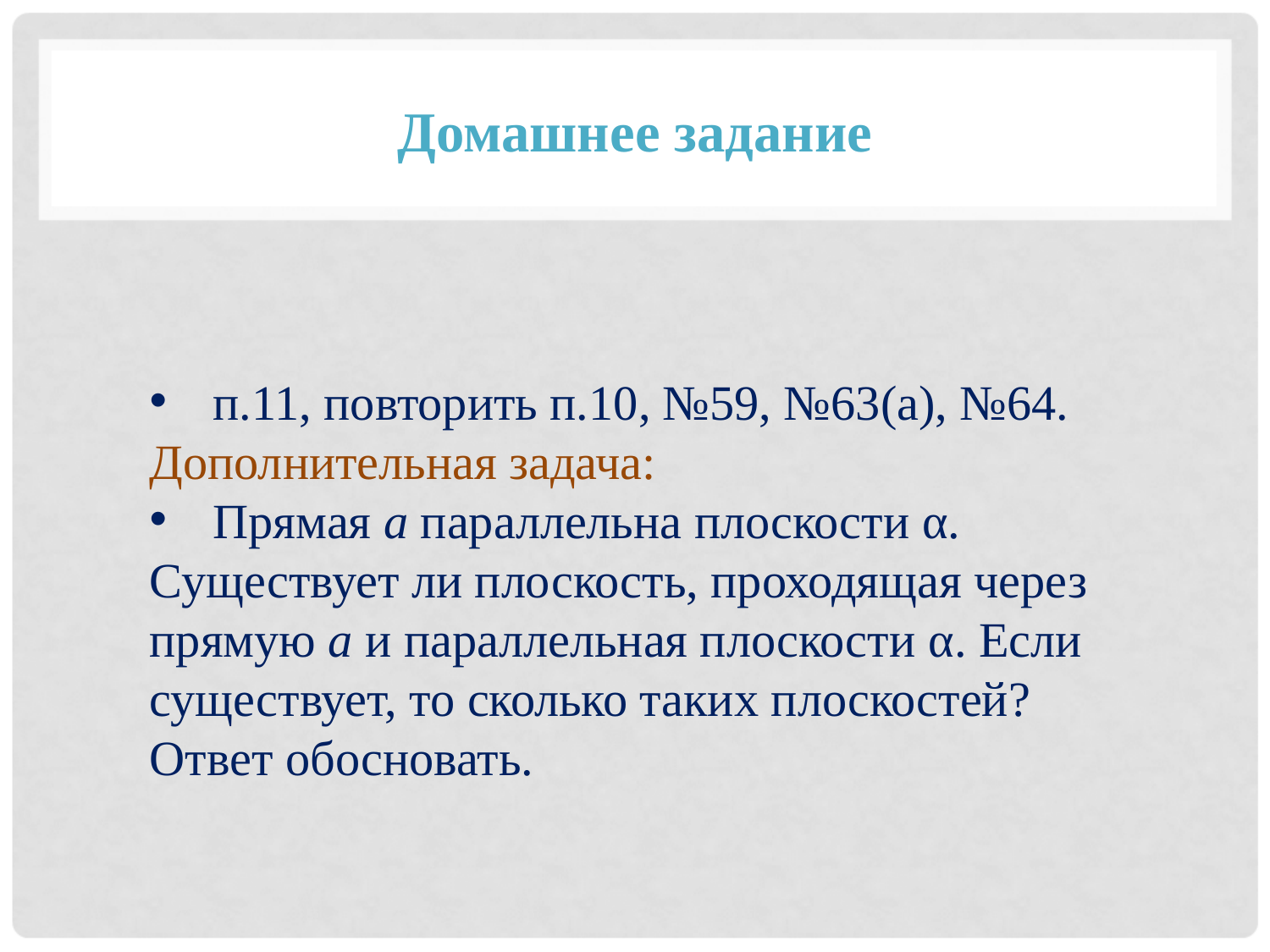

Домашнее задание
п.11, повторить п.10, №59, №63(а), №64.
Дополнительная задача:
Прямая a параллельна плоскости α.
Существует ли плоскость, проходящая через прямую a и параллельная плоскости α. Если существует, то сколько таких плоскостей? Ответ обосновать.